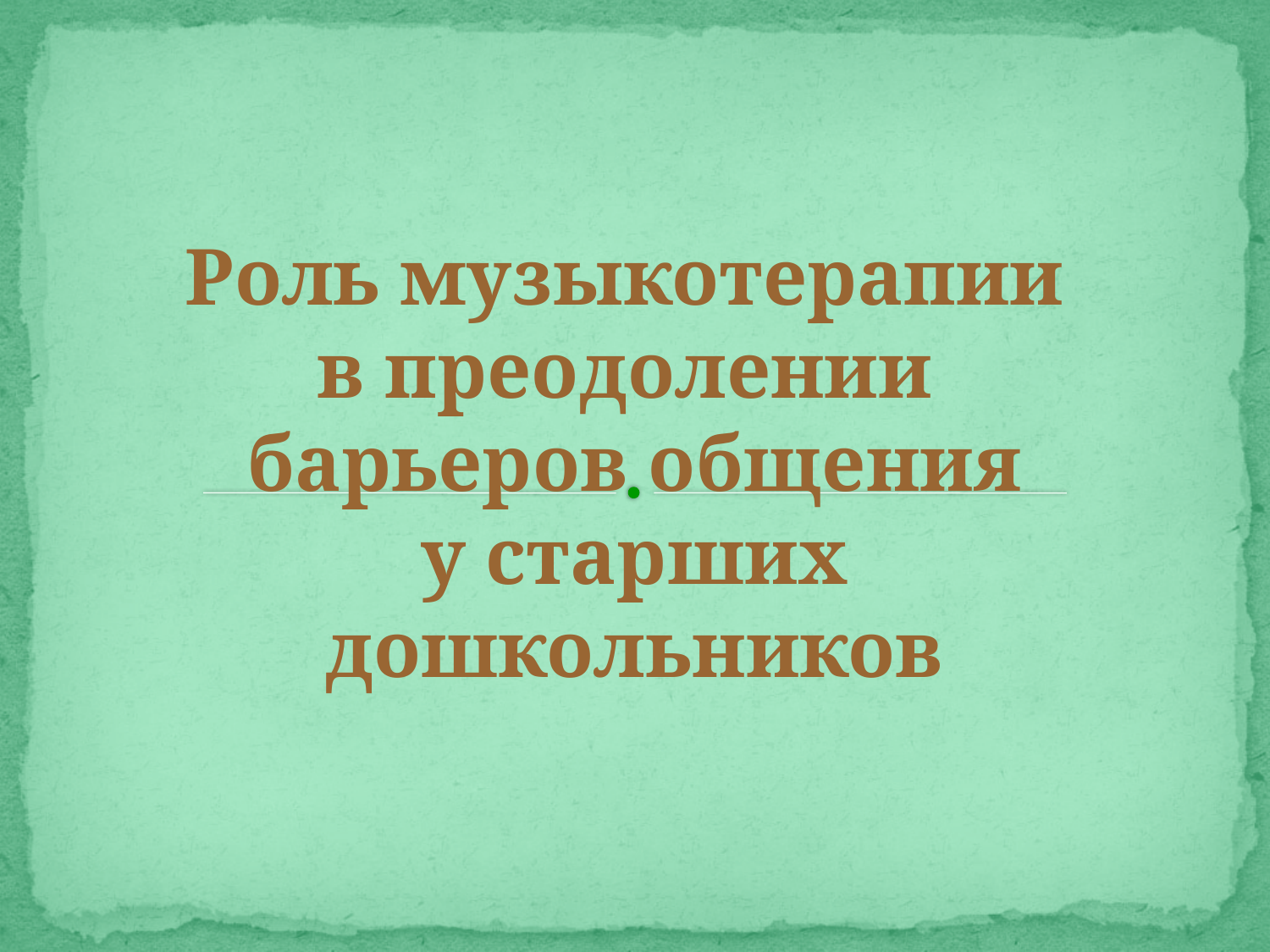

Роль музыкотерапии
в преодолении
барьеров общения
 у старших
дошкольников